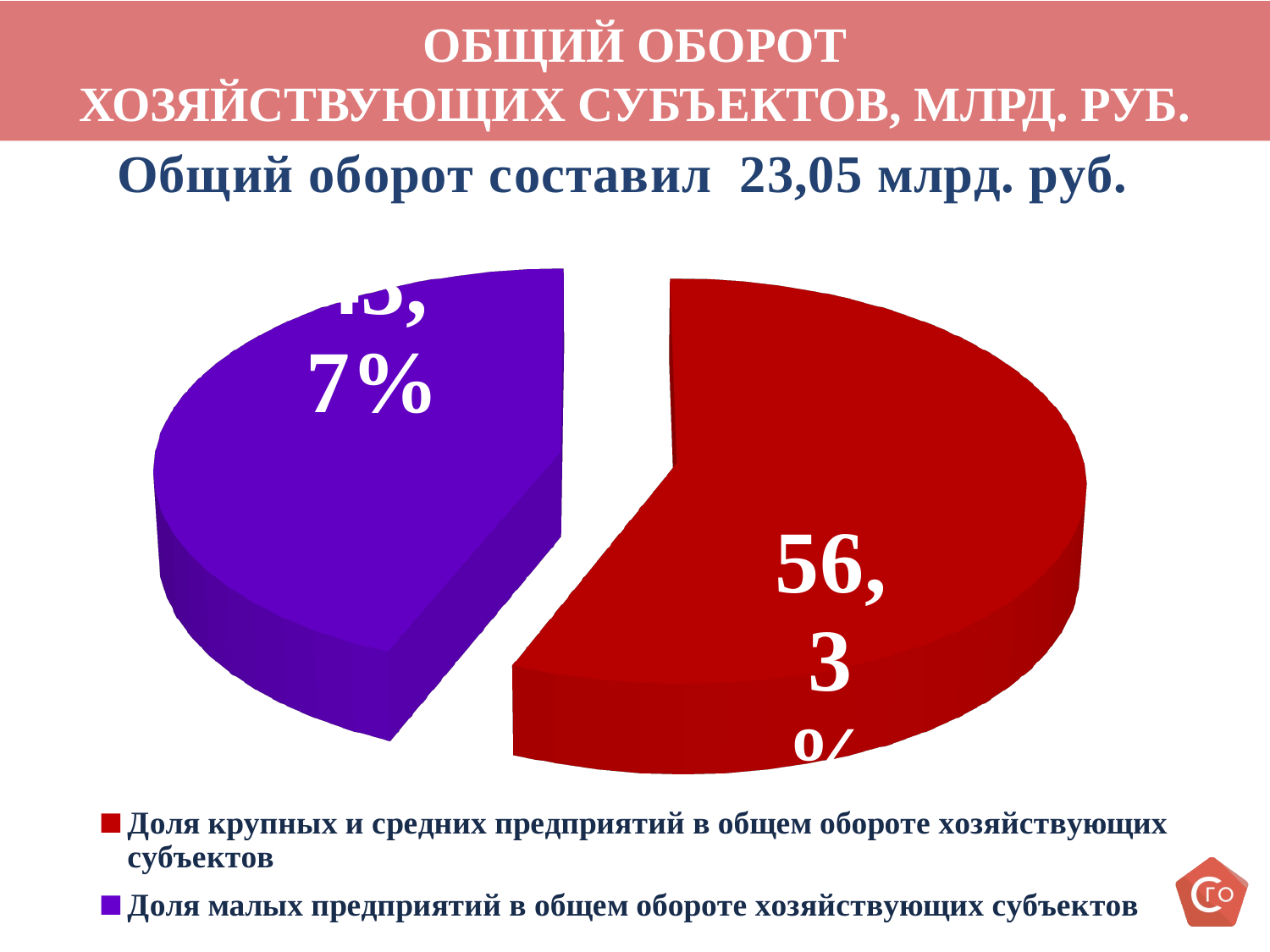

ОБЩИЙ ОБОРОТ
ХОЗЯЙСТВУЮЩИХ СУБЪЕКТОВ, МЛРД. РУБ.

[unsupported chart]